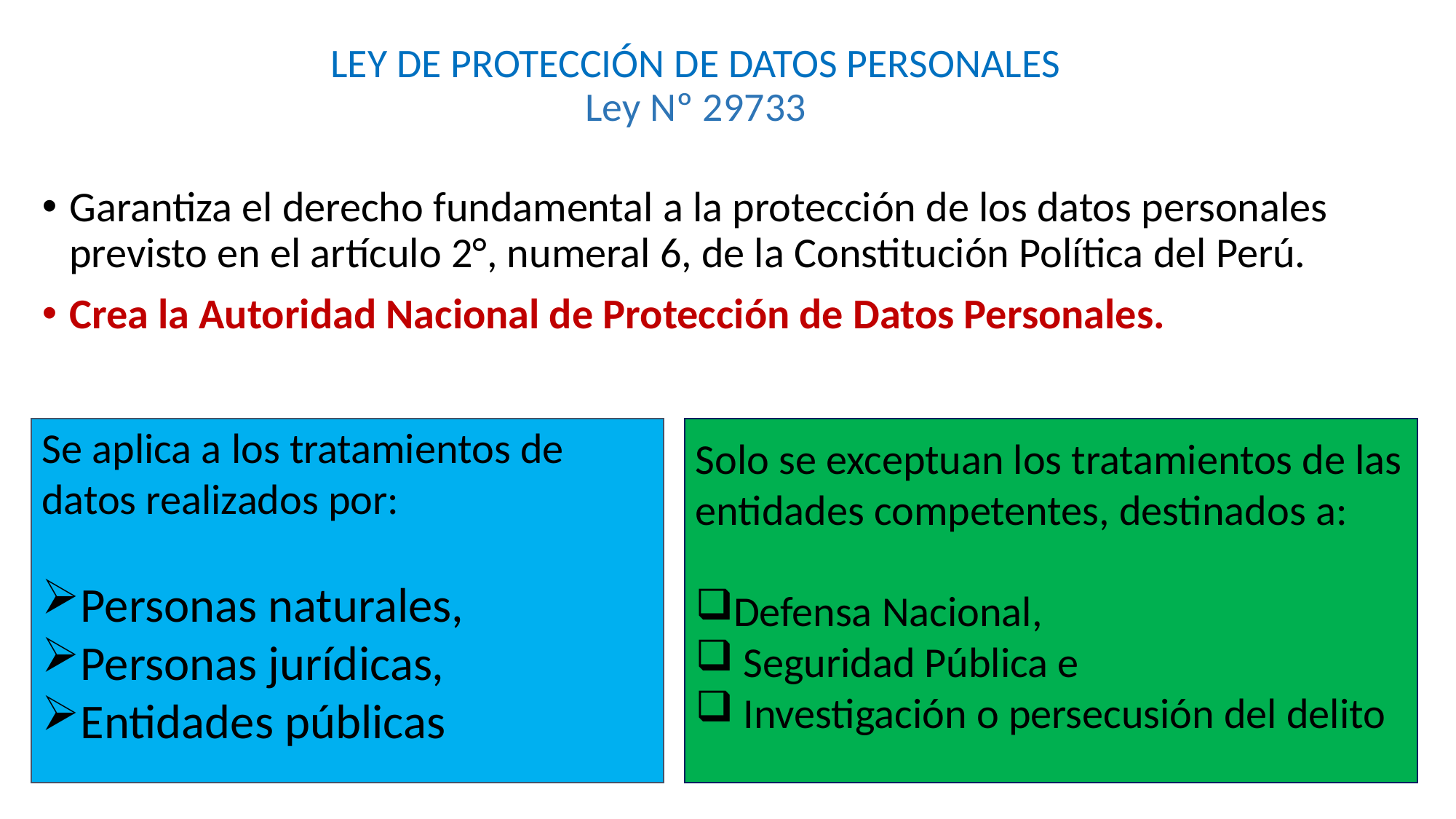

# LEY DE PROTECCIÓN DE DATOS PERSONALES Ley Nº 29733
Garantiza el derecho fundamental a la protección de los datos personales previsto en el artículo 2°, numeral 6, de la Constitución Política del Perú.
Crea la Autoridad Nacional de Protección de Datos Personales.
Se aplica a los tratamientos de datos realizados por:

Personas naturales,
Personas jurídicas,
Entidades públicas

Solo se exceptuan los tratamientos de las entidades competentes, destinados a:

Defensa Nacional,
 Seguridad Pública e
 Investigación o persecusión del delito